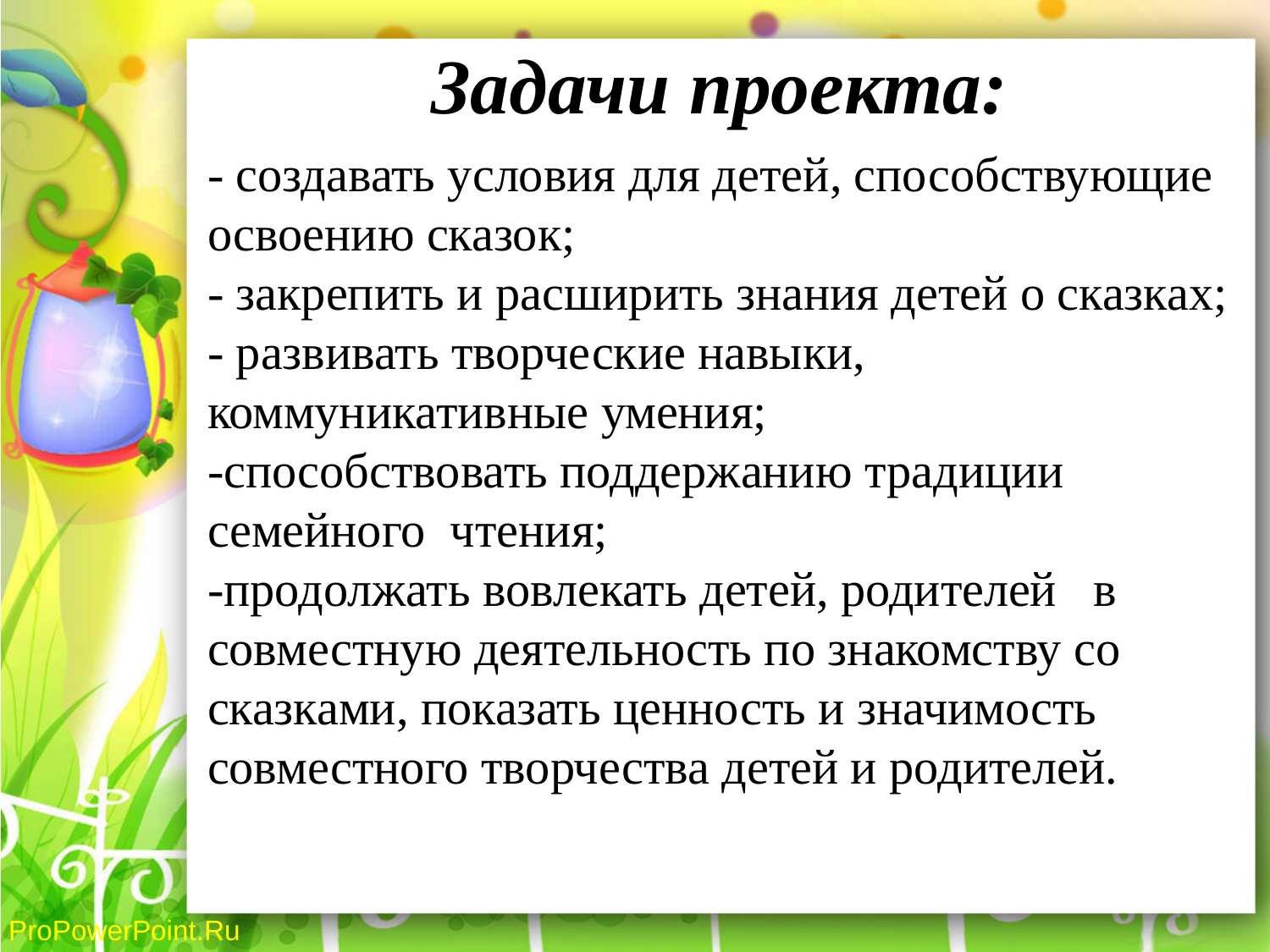

# Задачи проекта:
- создавать условия для детей, способствующие освоению сказок;
- закрепить и расширить знания детей о сказках;
- развивать творческие навыки, коммуникативные умения;
-способствовать поддержанию традиции семейного  чтения;
-продолжать вовлекать детей, родителей   в совместную деятельность по знакомству со сказками, показать ценность и значимость совместного творчества детей и родителей.